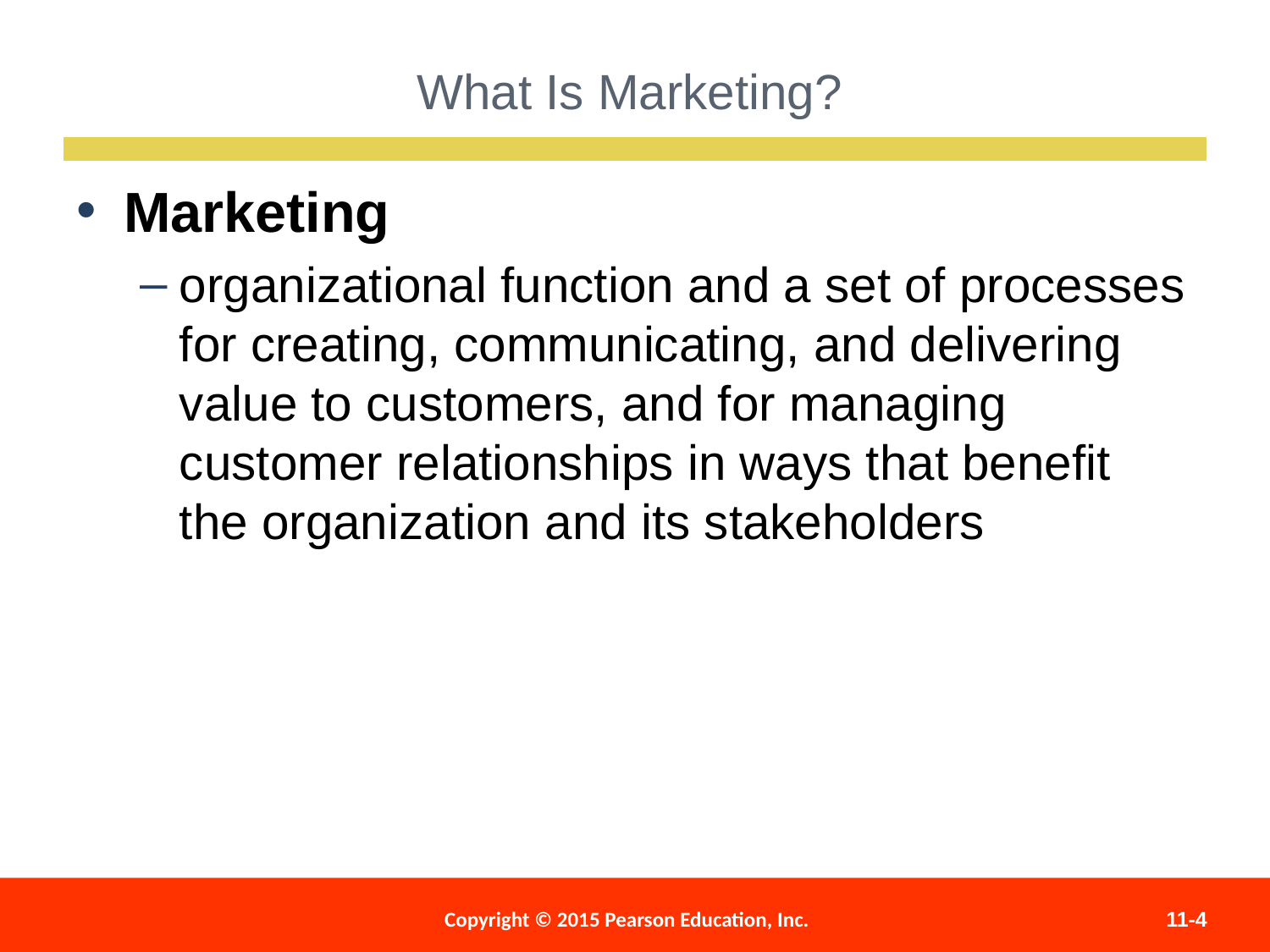

What Is Marketing?
Marketing
organizational function and a set of processes for creating, communicating, and delivering value to customers, and for managing customer relationships in ways that benefit the organization and its stakeholders